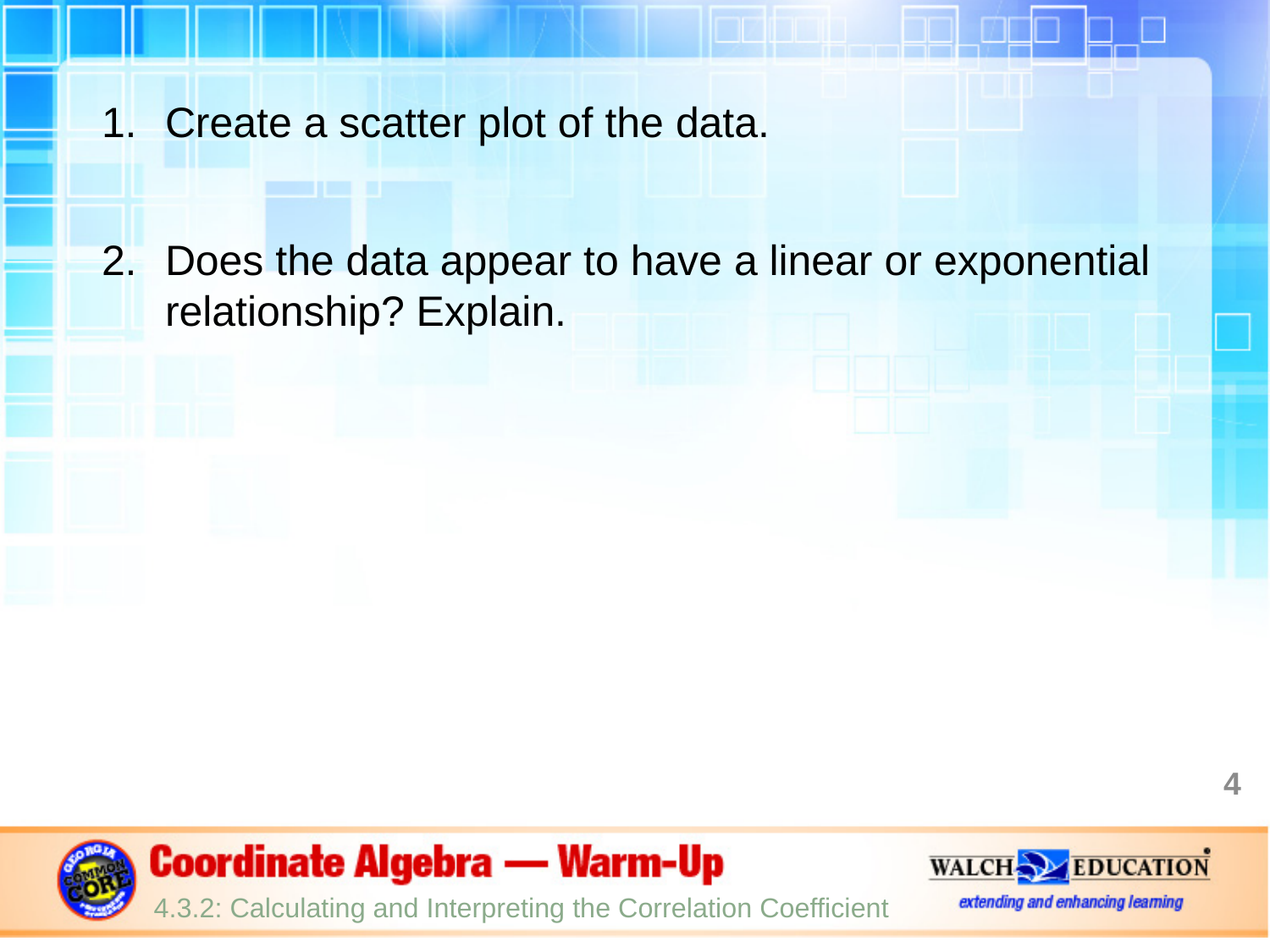

Create a scatter plot of the data.

Does the data appear to have a linear or exponential relationship? Explain.

4
4.3.2: Calculating and Interpreting the Correlation Coefficient